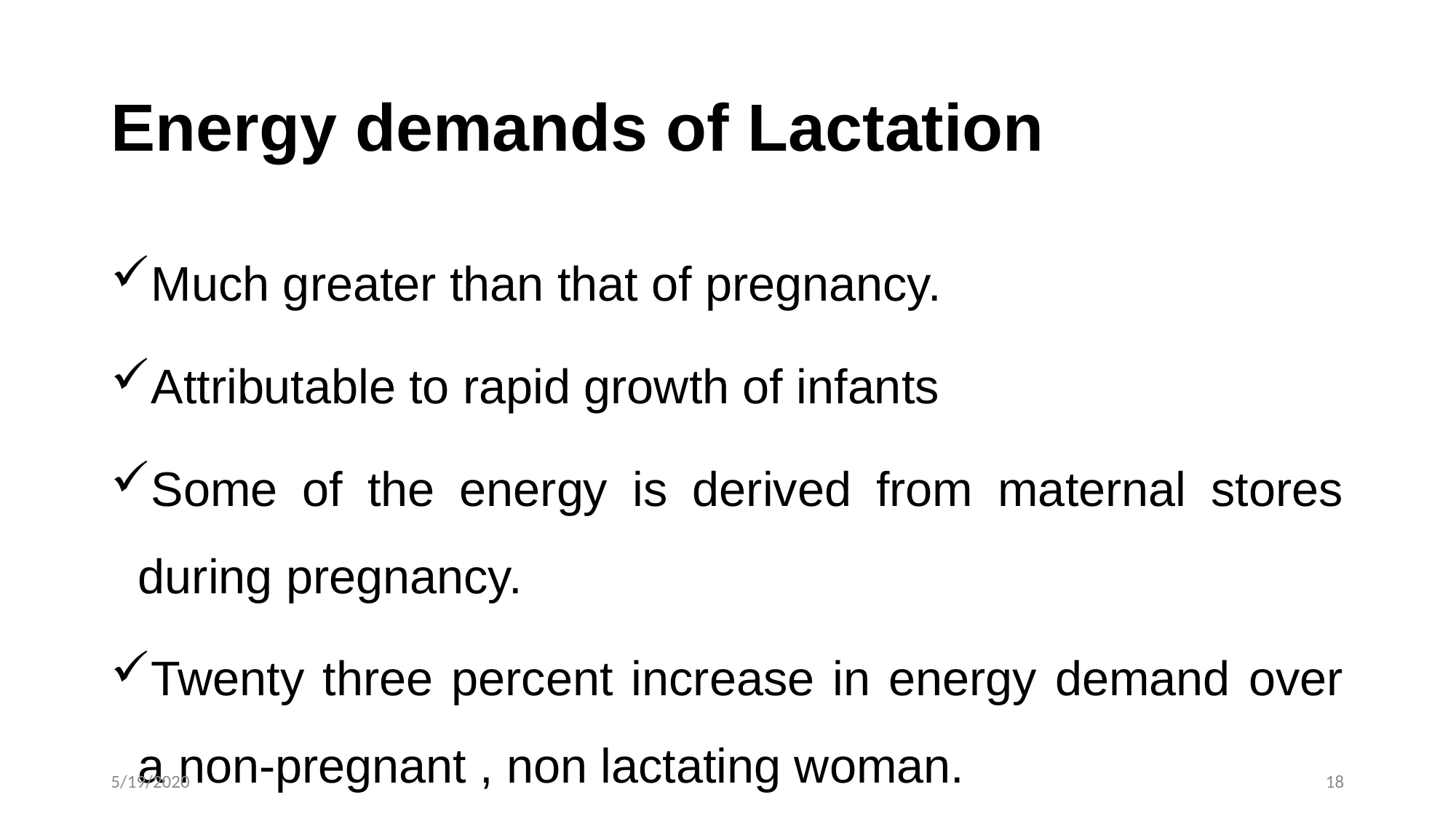

# Energy demands of Lactation
Much greater than that of pregnancy.
Attributable to rapid growth of infants
Some of the energy is derived from maternal stores during pregnancy.
Twenty three percent increase in energy demand over a non-pregnant , non lactating woman.
5/19/2020
18